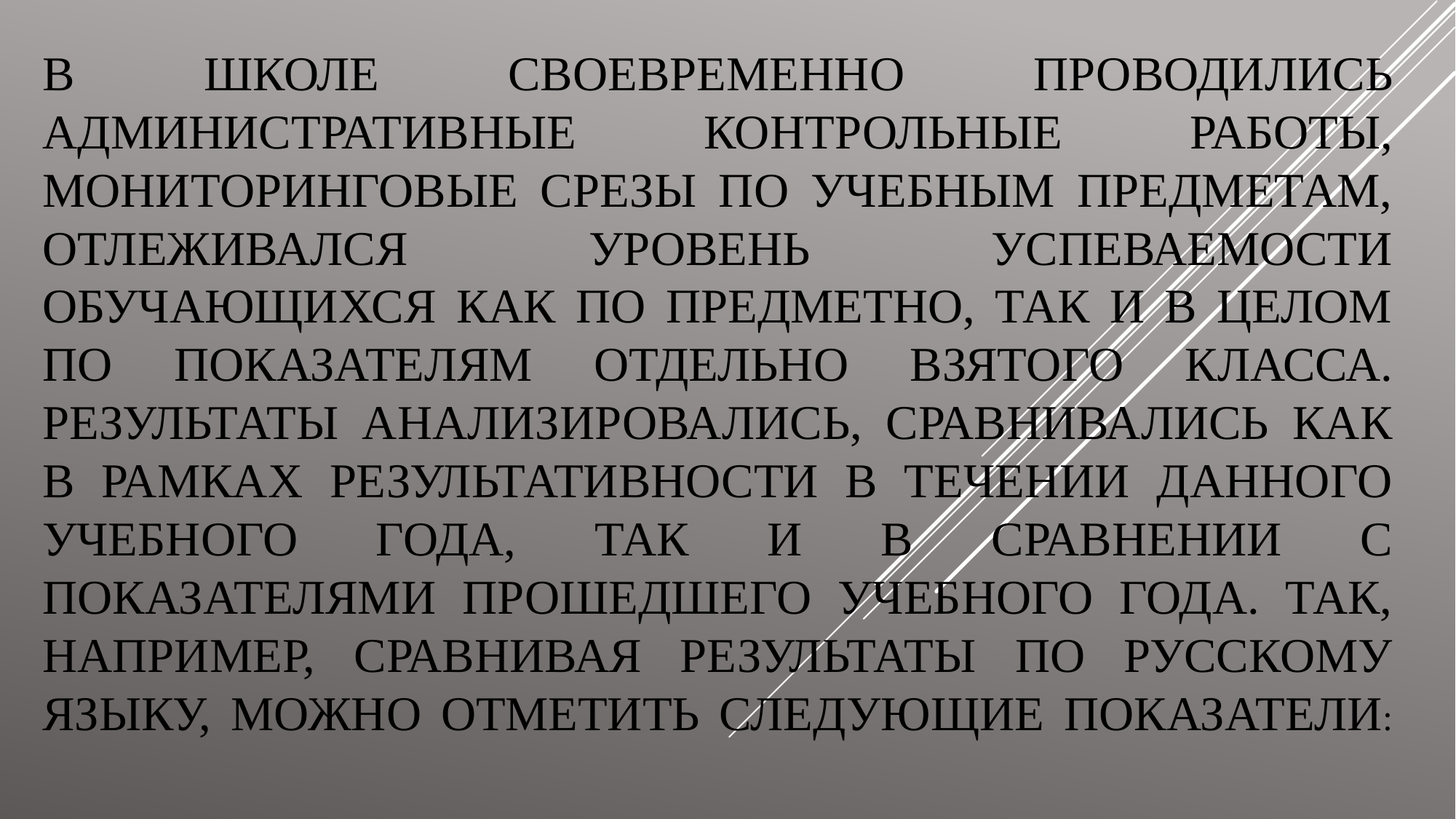

# в школе своевременно проводились административные контрольные работы, мониторинговые срезы по учебным предметам, отлеживался уровень успеваемости обучающихся как по предметно, так и в целом по показателям отдельно взятого класса. Результаты анализировались, сравнивались как в рамках результативности в течении данного учебного года, так и в сравнении с показателями прошедшего учебного года. Так, например, сравнивая результаты по русскому языку, можно отметить следующие показатели: